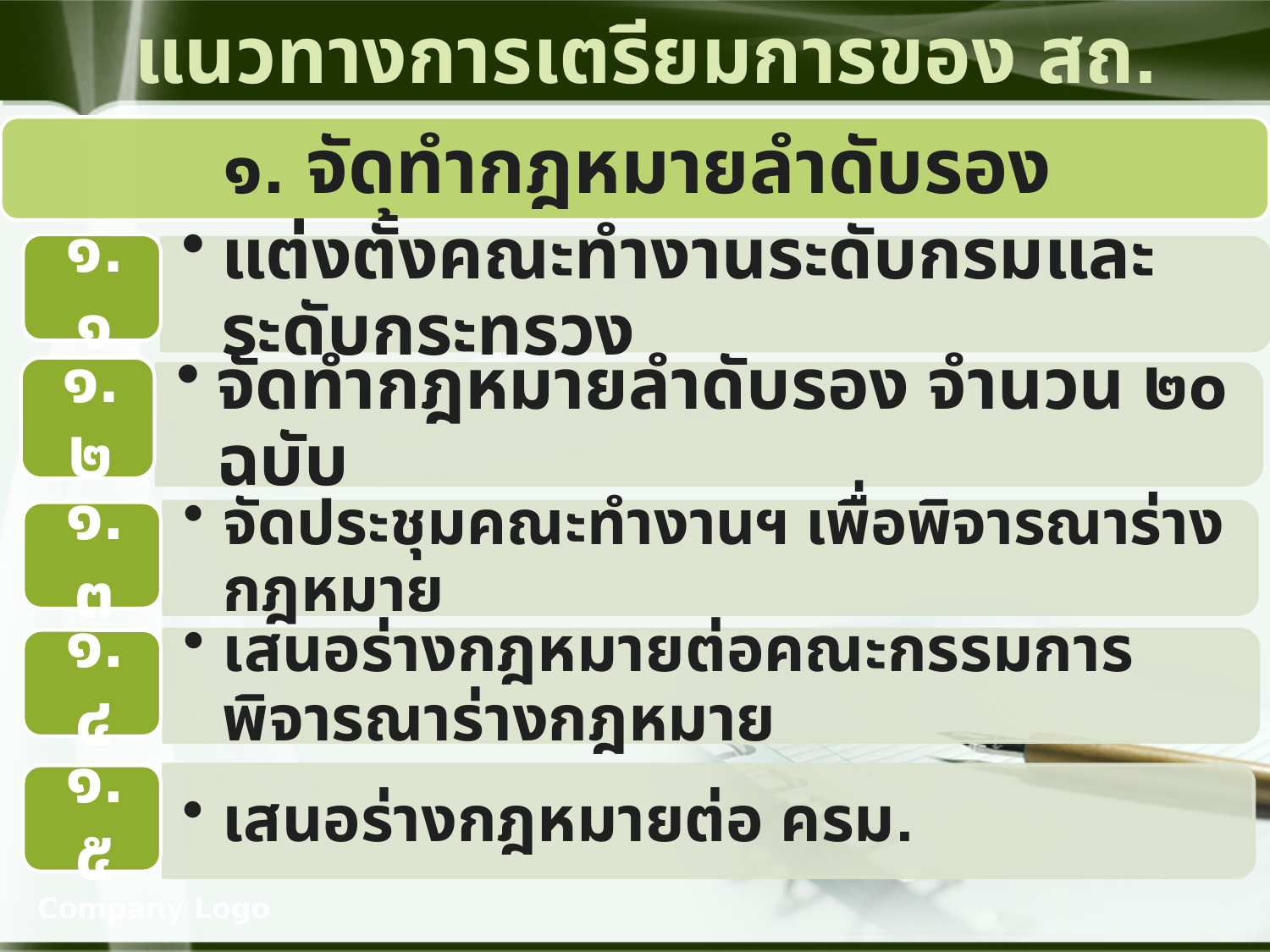

# แนวทางการเตรียมการของ สถ.
๑. จัดทำกฎหมายลำดับรอง
แต่งตั้งคณะทำงานระดับกรมและระดับกระทรวง
๑.๑
จัดทำกฎหมายลำดับรอง จำนวน ๒๐ ฉบับ
๑.๒
จัดประชุมคณะทำงานฯ เพื่อพิจารณาร่างกฎหมาย
๑.๓
เสนอร่างกฎหมายต่อคณะกรรมการพิจารณาร่างกฎหมาย
๑.๔
เสนอร่างกฎหมายต่อ ครม.
๑.๕
Company Logo